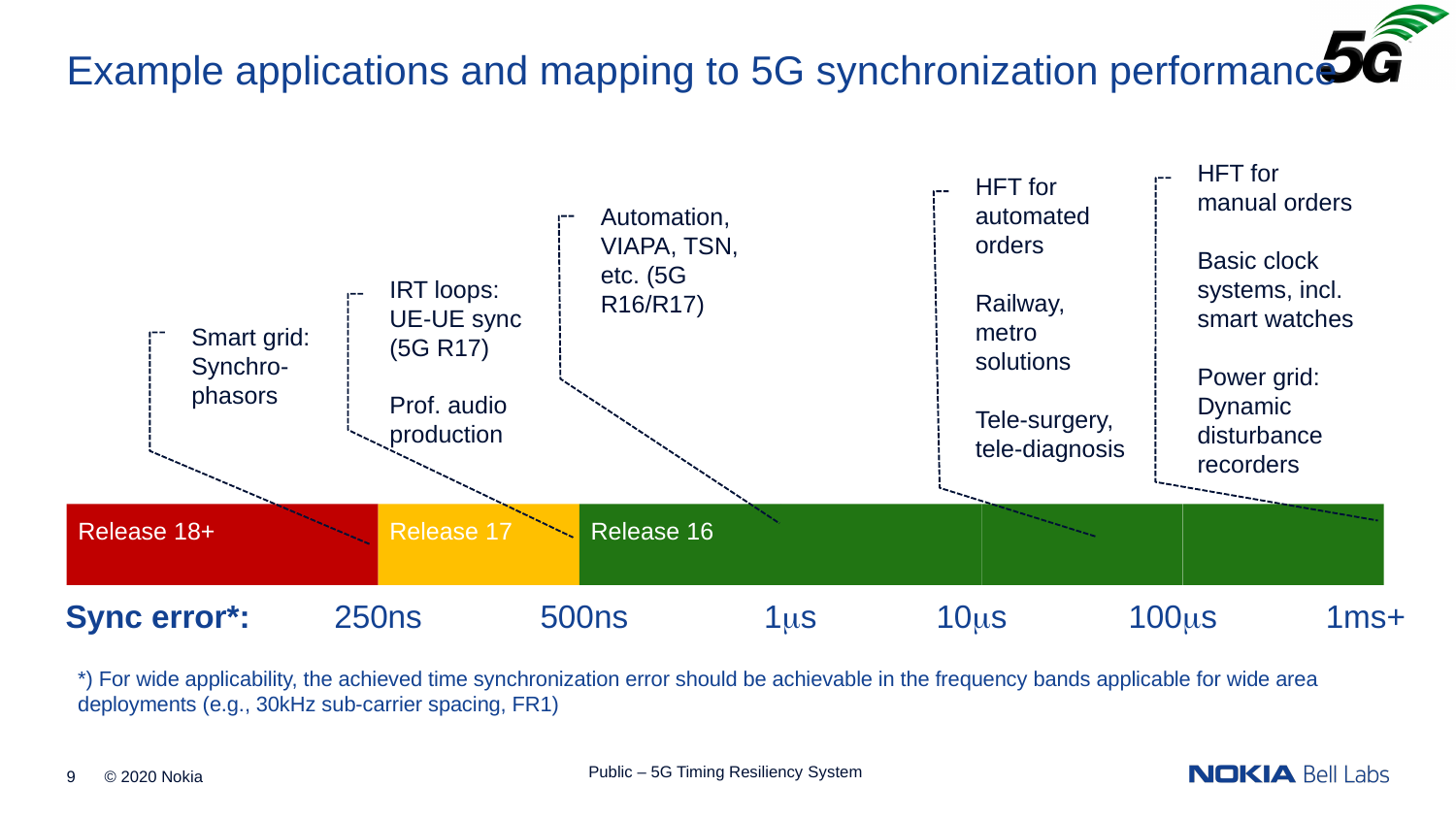

Example applications and mapping to 5G synchronization performance
HFT for manual orders

Basic clock systems, incl. smart watches

Power grid: Dynamic disturbance recorders

HFT for automated orders

Railway, metro solutions

Tele-surgery, tele-diagnosis
Automation, VIAPA, TSN, etc. (5G R16/R17)

IRT loops:
UE-UE sync (5G R17)

Prof. audio production
Smart grid:
Synchro-phasors
Release 18+
Release 17
Release 16

Sync error*:
250ns
500ns
1μs
10μs
100μs
1ms+
*) For wide applicability, the achieved time synchronization error should be achievable in the frequency bands applicable for wide area deployments (e.g., 30kHz sub-carrier spacing, FR1)
Public – 5G Timing Resiliency System